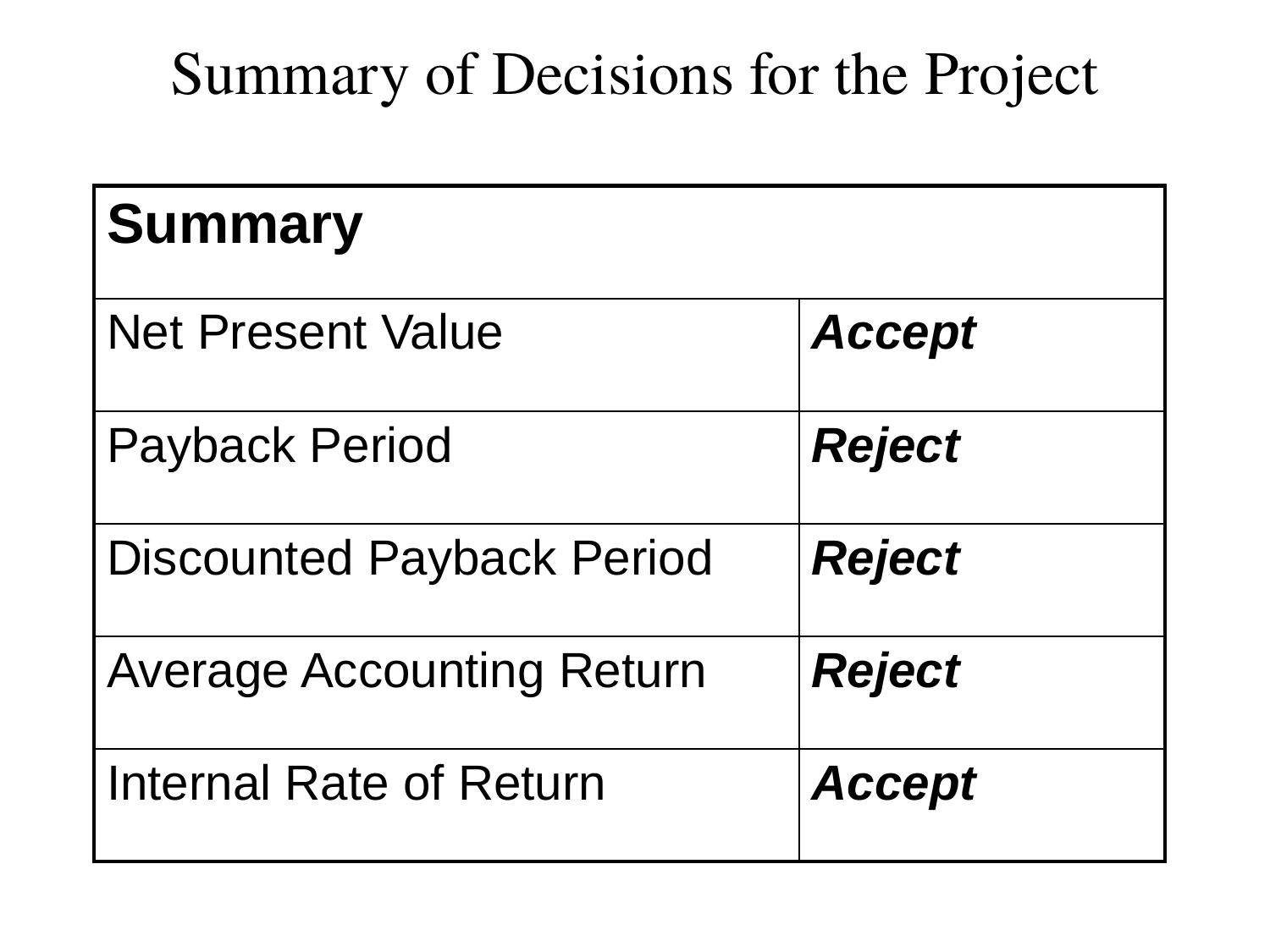

# Summary of Decisions for the Project
| Summary |  |
| --- | --- |
| Net Present Value | Accept |
| Payback Period | Reject |
| Discounted Payback Period | Reject |
| Average Accounting Return | Reject |
| Internal Rate of Return | Accept |